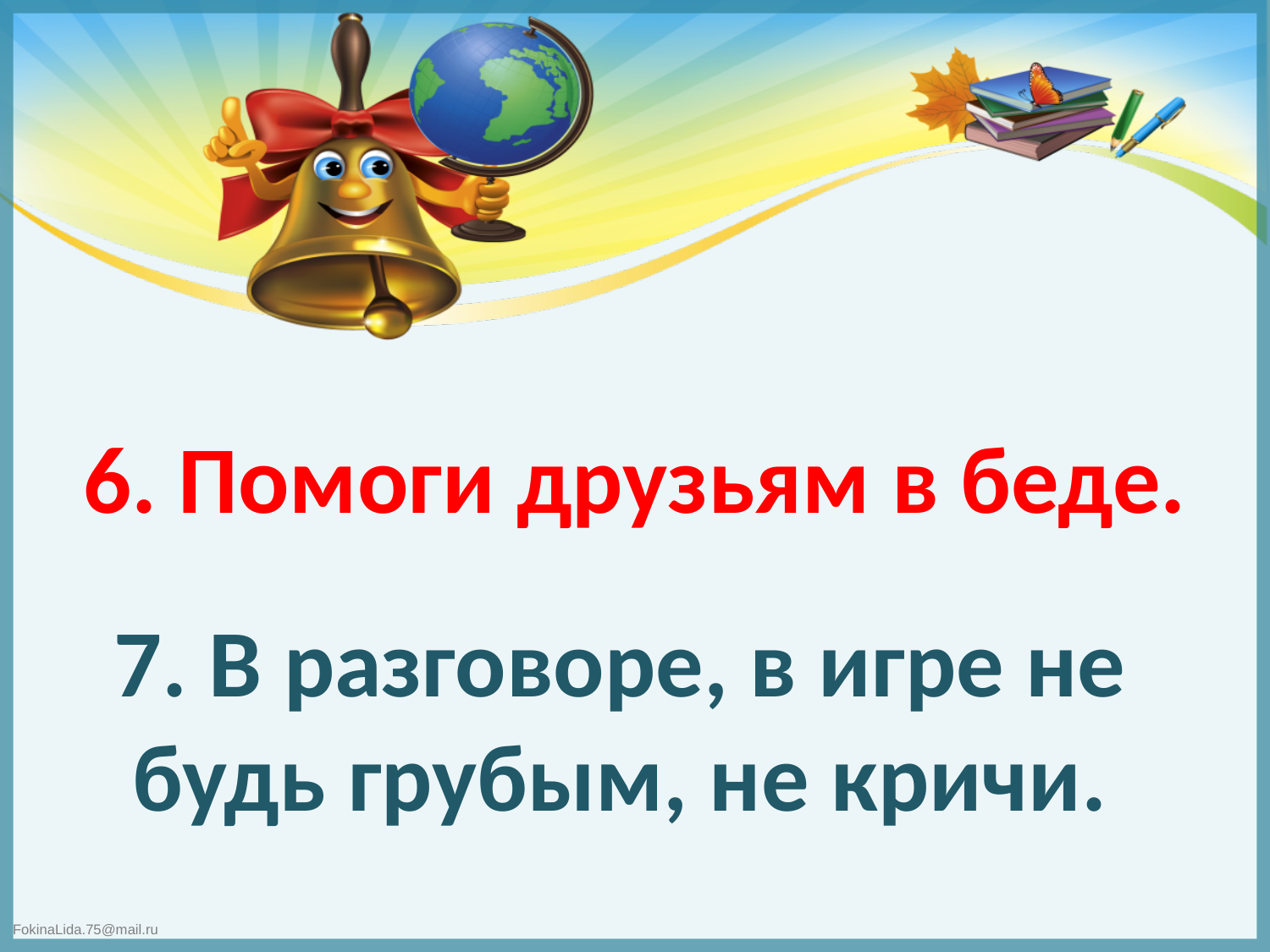

6. Помоги друзьям в беде.
7. В разговоре, в игре не будь грубым, не кричи.